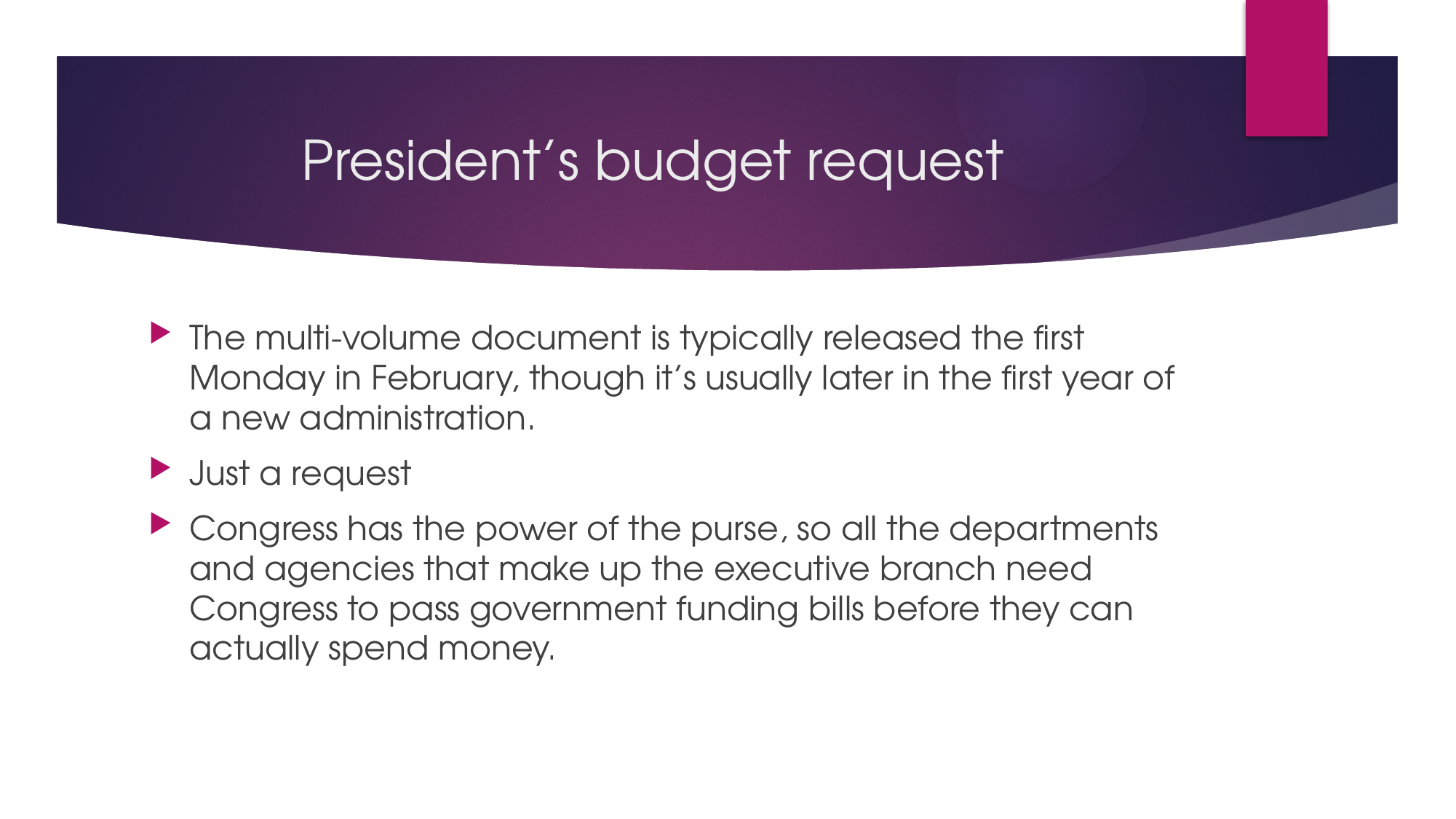

# President’s budget request
The multi-volume document is typically released the first Monday in February, though it’s usually later in the first year of a new administration.
Just a request
Congress has the power of the purse, so all the departments and agencies that make up the executive branch need Congress to pass government funding bills before they can actually spend money.